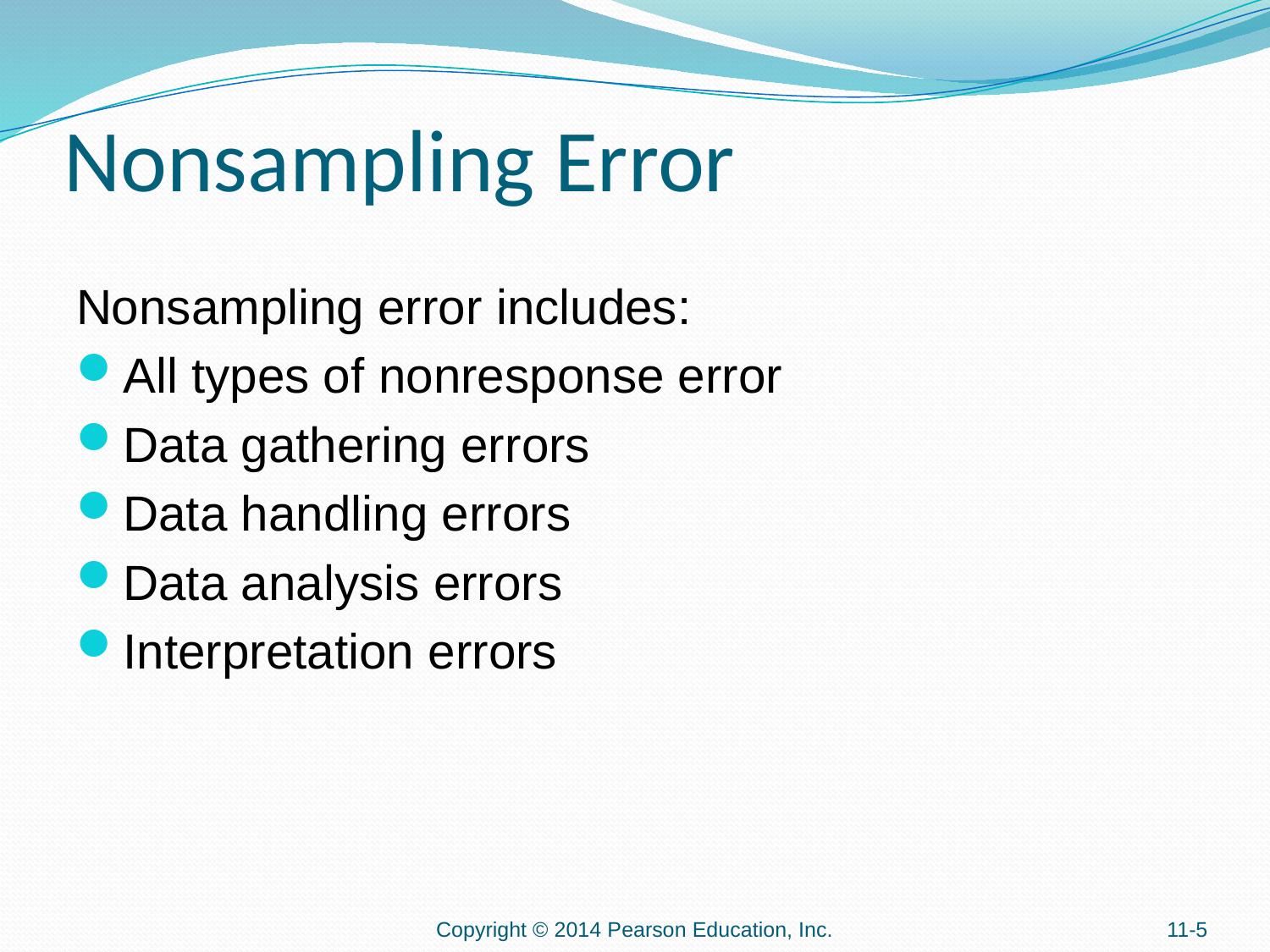

# Nonsampling Error
Nonsampling error includes:
All types of nonresponse error
Data gathering errors
Data handling errors
Data analysis errors
Interpretation errors